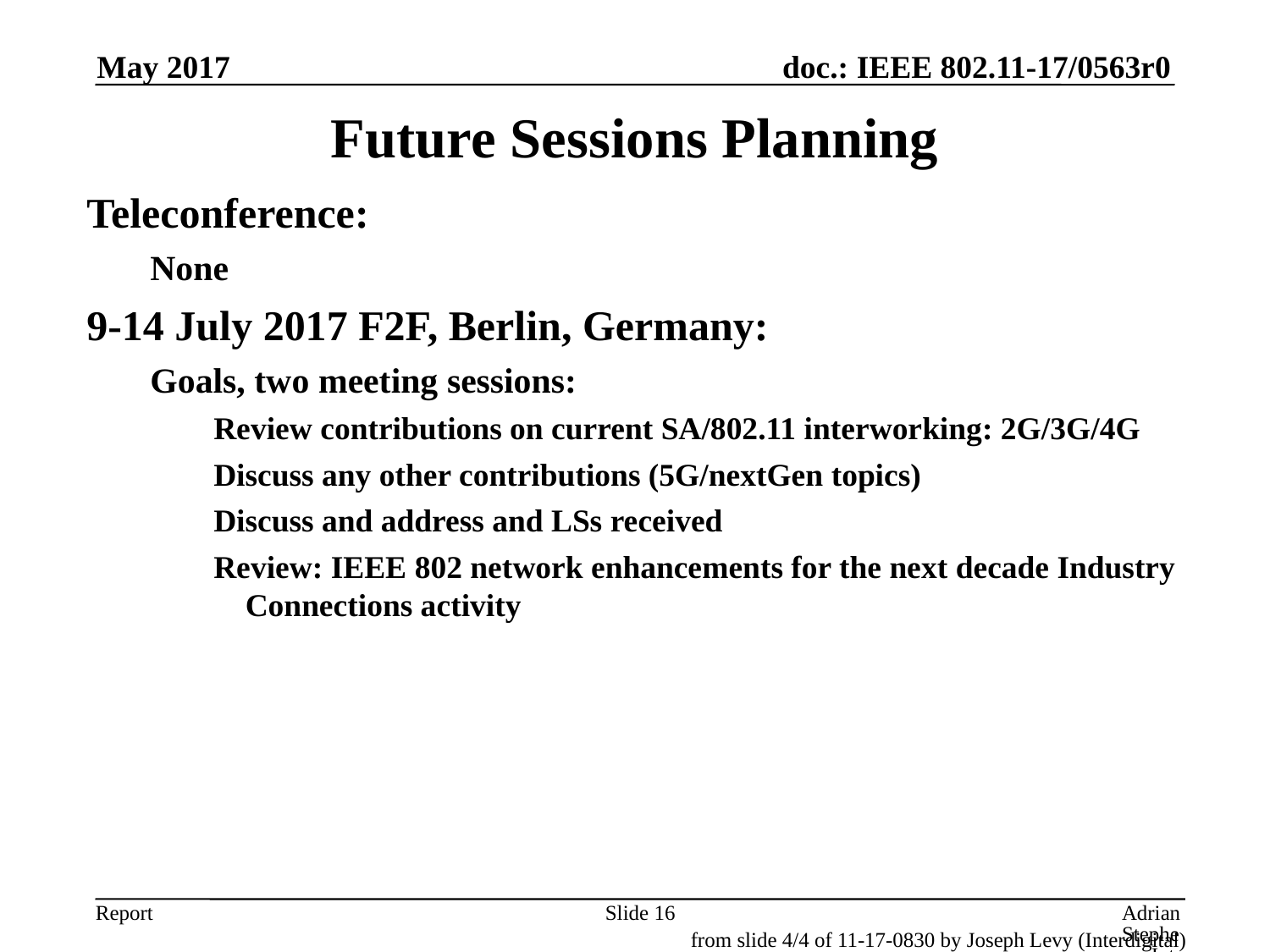

May 2017
Future Sessions Planning
Teleconference:
None
9-14 July 2017 F2F, Berlin, Germany:
Goals, two meeting sessions:
Review contributions on current SA/802.11 interworking: 2G/3G/4G
Discuss any other contributions (5G/nextGen topics)
Discuss and address and LSs received
Review: IEEE 802 network enhancements for the next decade Industry Connections activity
Slide 16
Adrian Stephens, Intel Corporation
from slide 4/4 of 11-17-0830 by Joseph Levy (Interdigital)